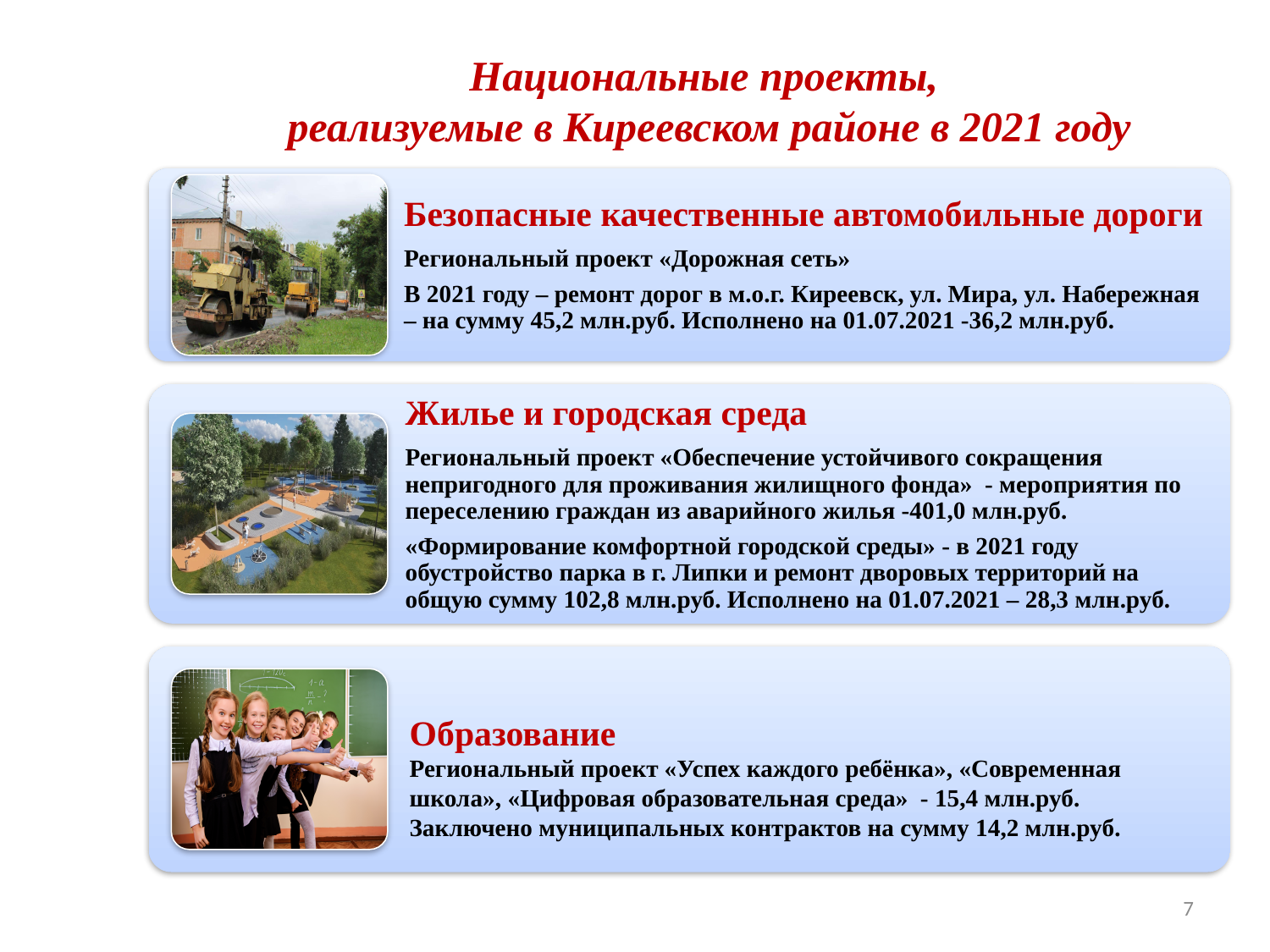

# Национальные проекты, реализуемые в Киреевском районе в 2021 году
Безопасные качественные автомобильные дороги
Региональный проект «Дорожная сеть»
В 2021 году – ремонт дорог в м.о.г. Киреевск, ул. Мира, ул. Набережная – на сумму 45,2 млн.руб. Исполнено на 01.07.2021 -36,2 млн.руб.
Жилье и городская среда
Региональный проект «Обеспечение устойчивого сокращения непригодного для проживания жилищного фонда»  - мероприятия по переселению граждан из аварийного жилья -401,0 млн.руб.
«Формирование комфортной городской среды» - в 2021 году обустройство парка в г. Липки и ремонт дворовых территорий на общую сумму 102,8 млн.руб. Исполнено на 01.07.2021 – 28,3 млн.руб.

Образование
Региональный проект «Успех каждого ребёнка», «Современная школа», «Цифровая образовательная среда»  - 15,4 млн.руб. Заключено муниципальных контрактов на сумму 14,2 млн.руб.

7